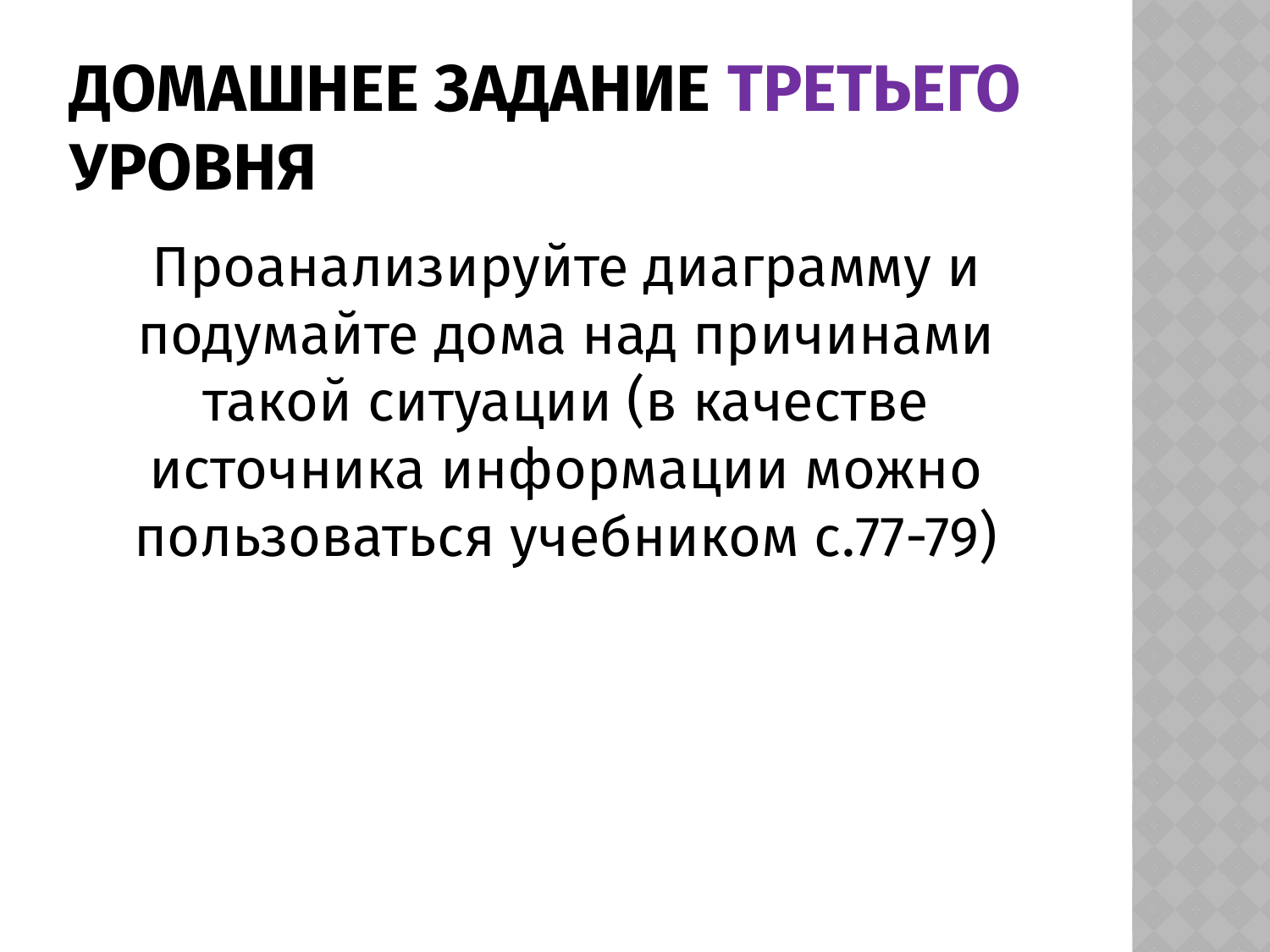

# Домашнее задание третьего уровня
Проанализируйте диаграмму и подумайте дома над причинами такой ситуации (в качестве источника информации можно пользоваться учебником с.77-79)